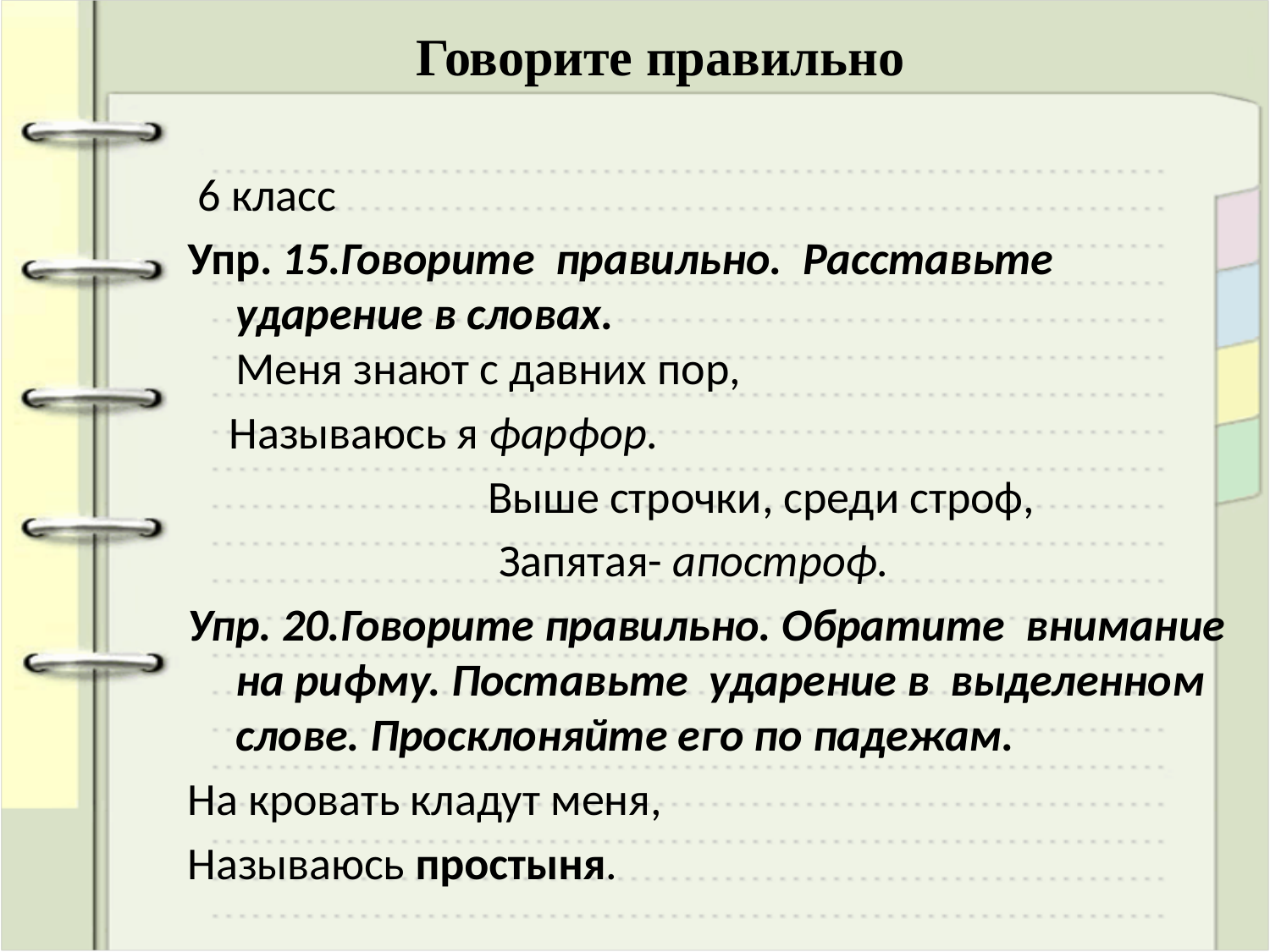

# Говорите правильно
 6 класс
Упр. 15.Говорите  правильно.  Расставьте  ударение в словах.
Меня знают с давних пор,
    Называюсь я фарфор.
                             Выше строчки, среди строф,
                              Запятая- апостроф.
Упр. 20.Говорите правильно. Обратите  внимание на рифму. Поставьте  ударение в  выделенном слове. Просклоняйте его по падежам.
На кровать кладут меня,
Называюсь простыня.